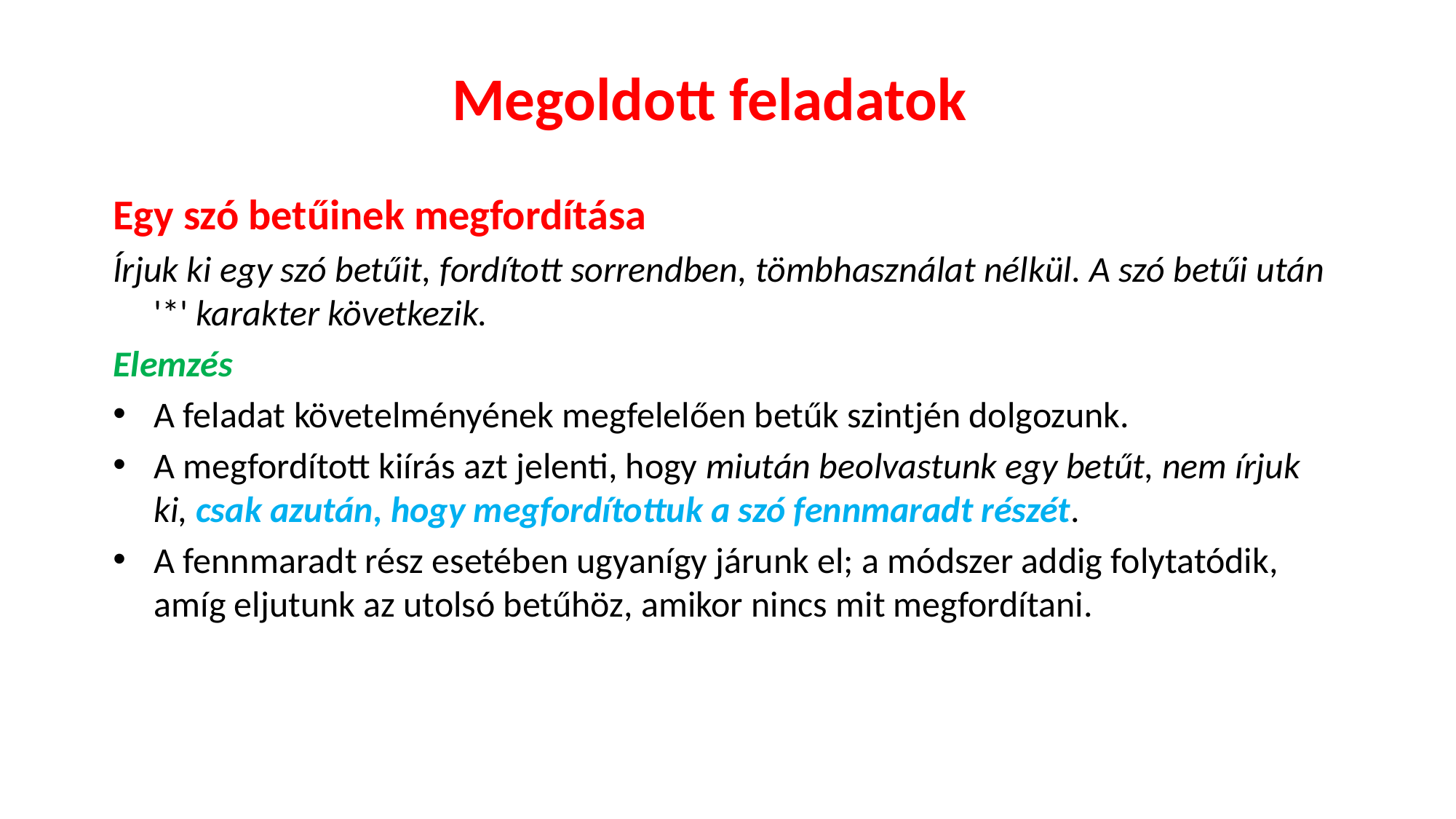

# Megoldott feladatok
Egy szó betűinek megfordítása
Írjuk ki egy szó betűit, fordított sorrendben, tömbhasználat nélkül. A szó betűi után '*' karakter következik.
Elemzés
A feladat követelményének megfelelően betűk szintjén dolgozunk.
A megfordított kiírás azt jelenti, hogy miután beolvastunk egy betűt, nem írjuk ki, csak azután, hogy megfordítottuk a szó fennmaradt részét.
A fennmaradt rész esetében ugyanígy járunk el; a módszer addig folytatódik, amíg eljutunk az utolsó betűhöz, amikor nincs mit megfordítani.